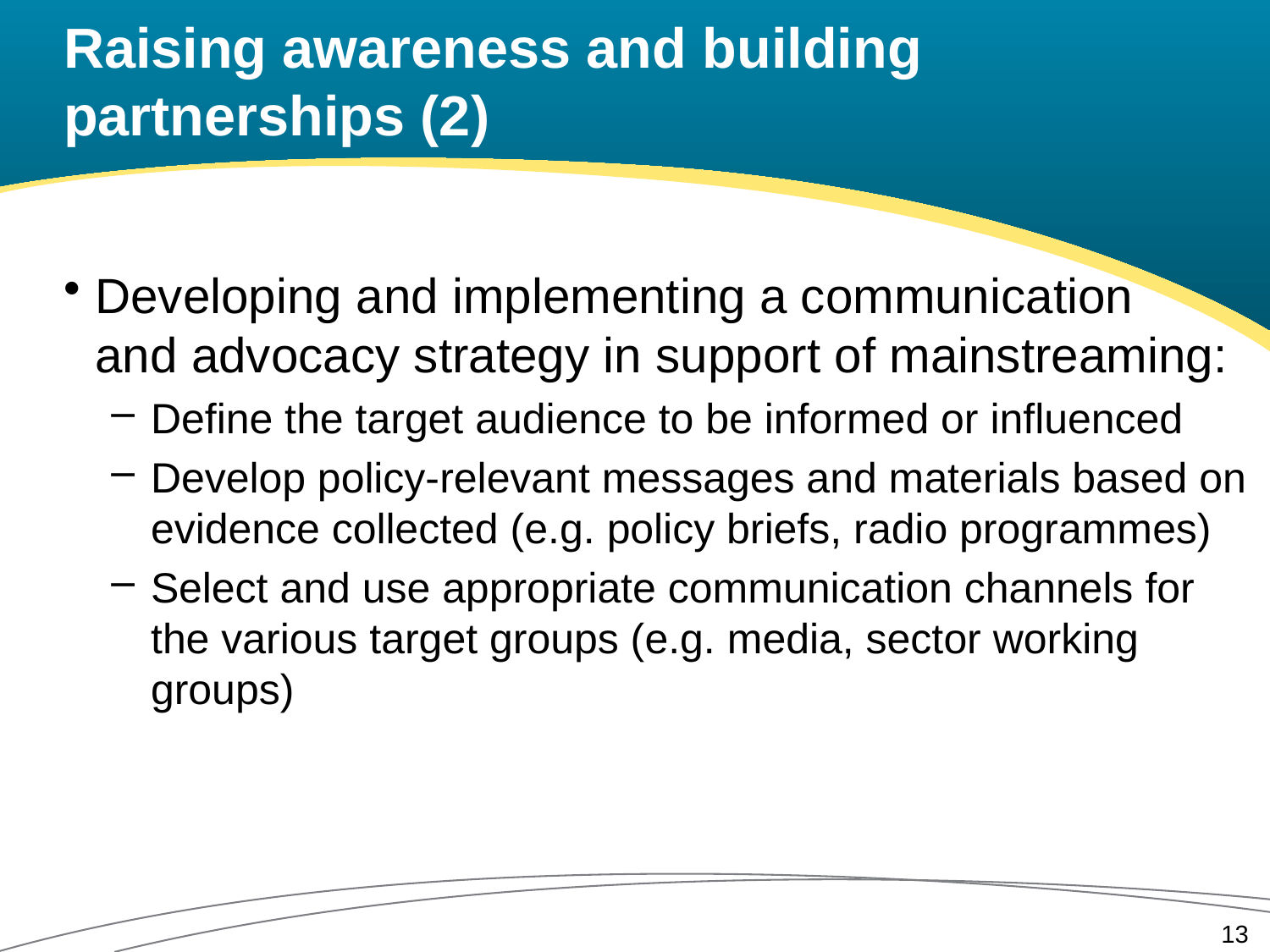

# Raising awareness and building partnerships (2)
Developing and implementing a communication
and advocacy strategy in support of mainstreaming:
Define the target audience to be informed or influenced
Develop policy-relevant messages and materials based on evidence collected (e.g. policy briefs, radio programmes)
Select and use appropriate communication channels for the various target groups (e.g. media, sector working groups)
13